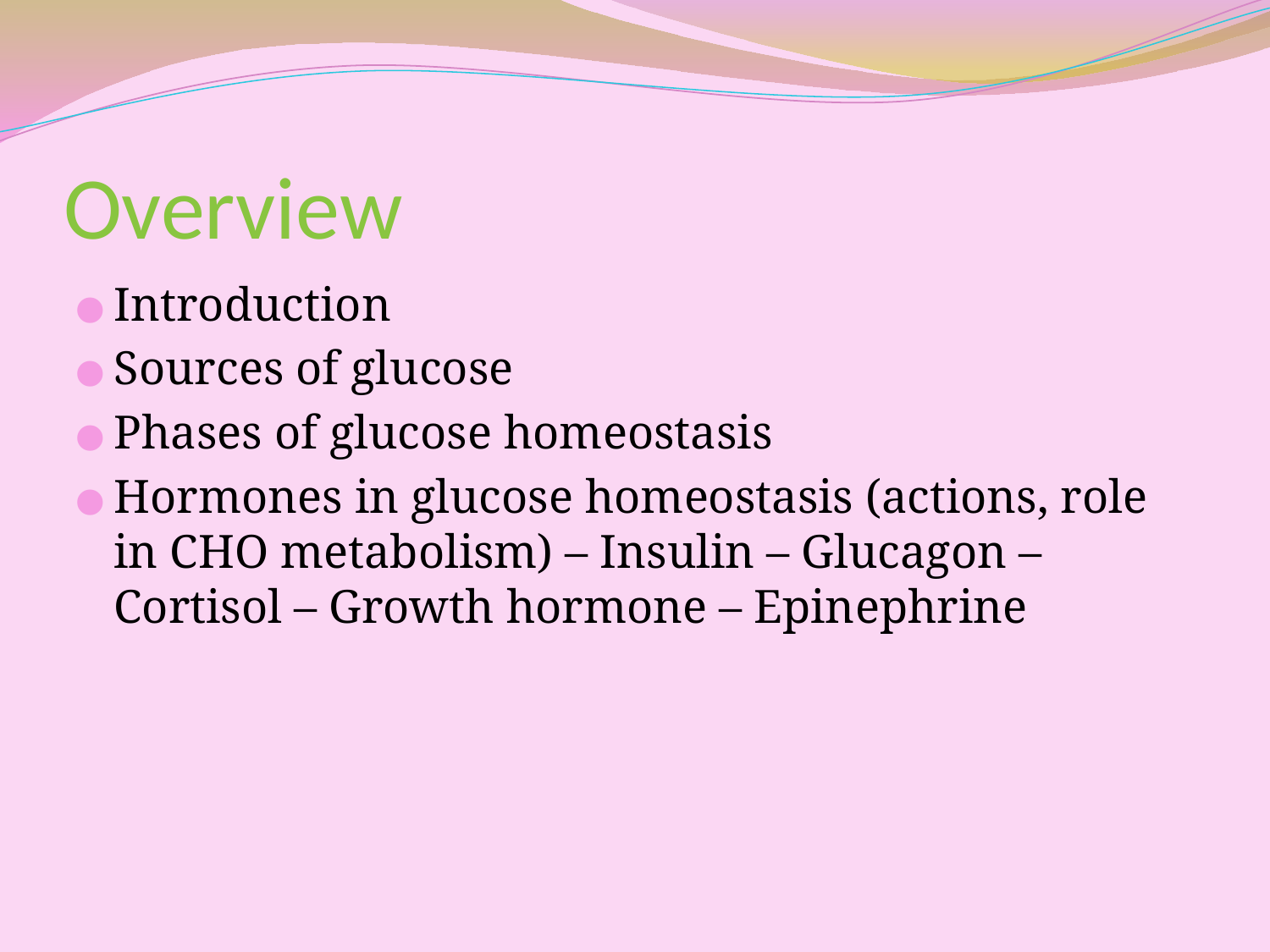

# Overview
Introduction
Sources of glucose
Phases of glucose homeostasis
Hormones in glucose homeostasis (actions, role in CHO metabolism) – Insulin – Glucagon – Cortisol – Growth hormone – Epinephrine